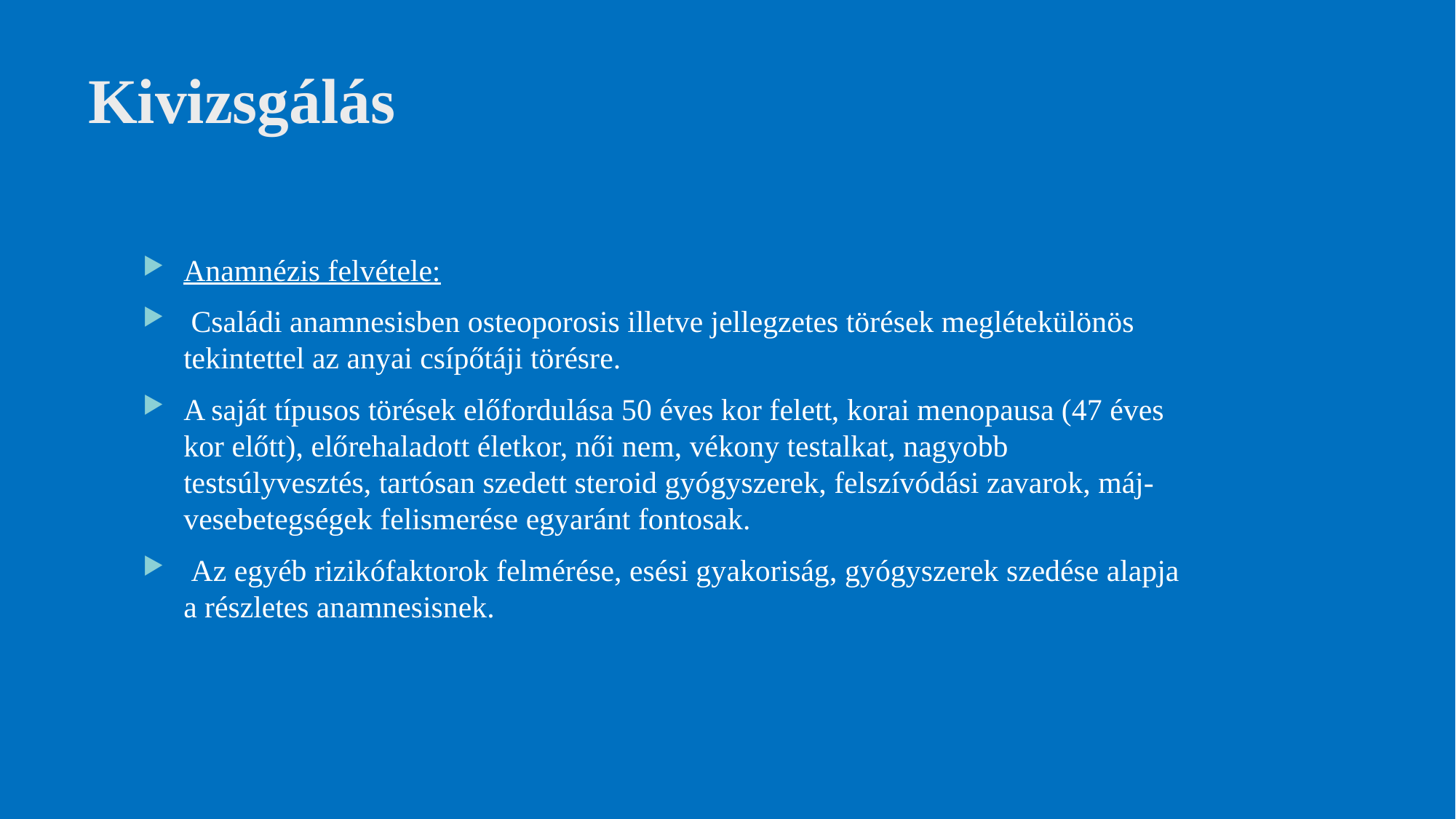

7
# Kivizsgálás
Anamnézis felvétele:
 Családi anamnesisben osteoporosis illetve jellegzetes törések meglétekülönös tekintettel az anyai csípőtáji törésre.
A saját típusos törések előfordulása 50 éves kor felett, korai menopausa (47 éves kor előtt), előrehaladott életkor, női nem, vékony testalkat, nagyobb testsúlyvesztés, tartósan szedett steroid gyógyszerek, felszívódási zavarok, máj- vesebetegségek felismerése egyaránt fontosak.
 Az egyéb rizikófaktorok felmérése, esési gyakoriság, gyógyszerek szedése alapja a részletes anamnesisnek.